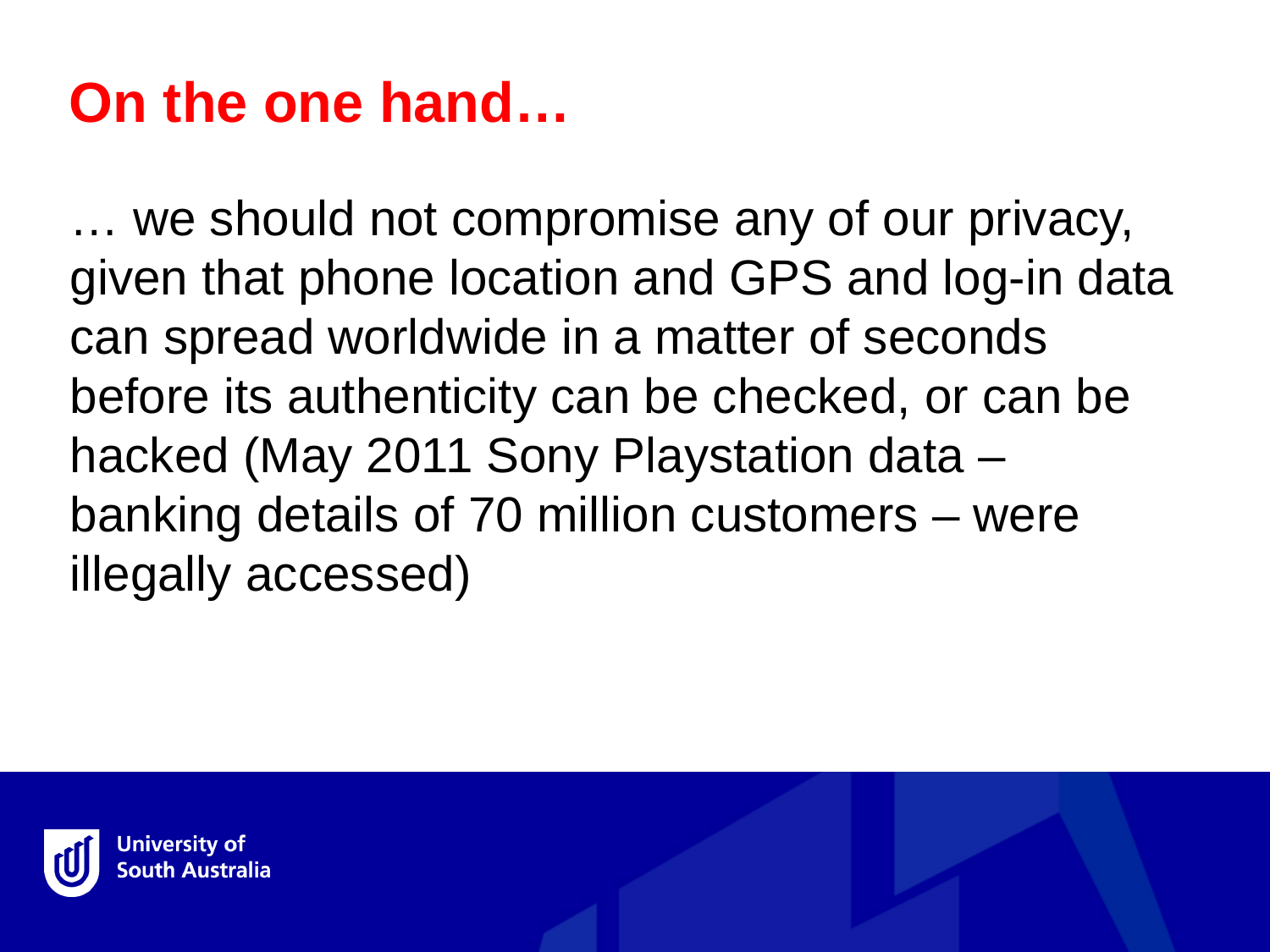

On the one hand…
… we should not compromise any of our privacy, given that phone location and GPS and log-in data can spread worldwide in a matter of seconds before its authenticity can be checked, or can be hacked (May 2011 Sony Playstation data – banking details of 70 million customers – were illegally accessed)